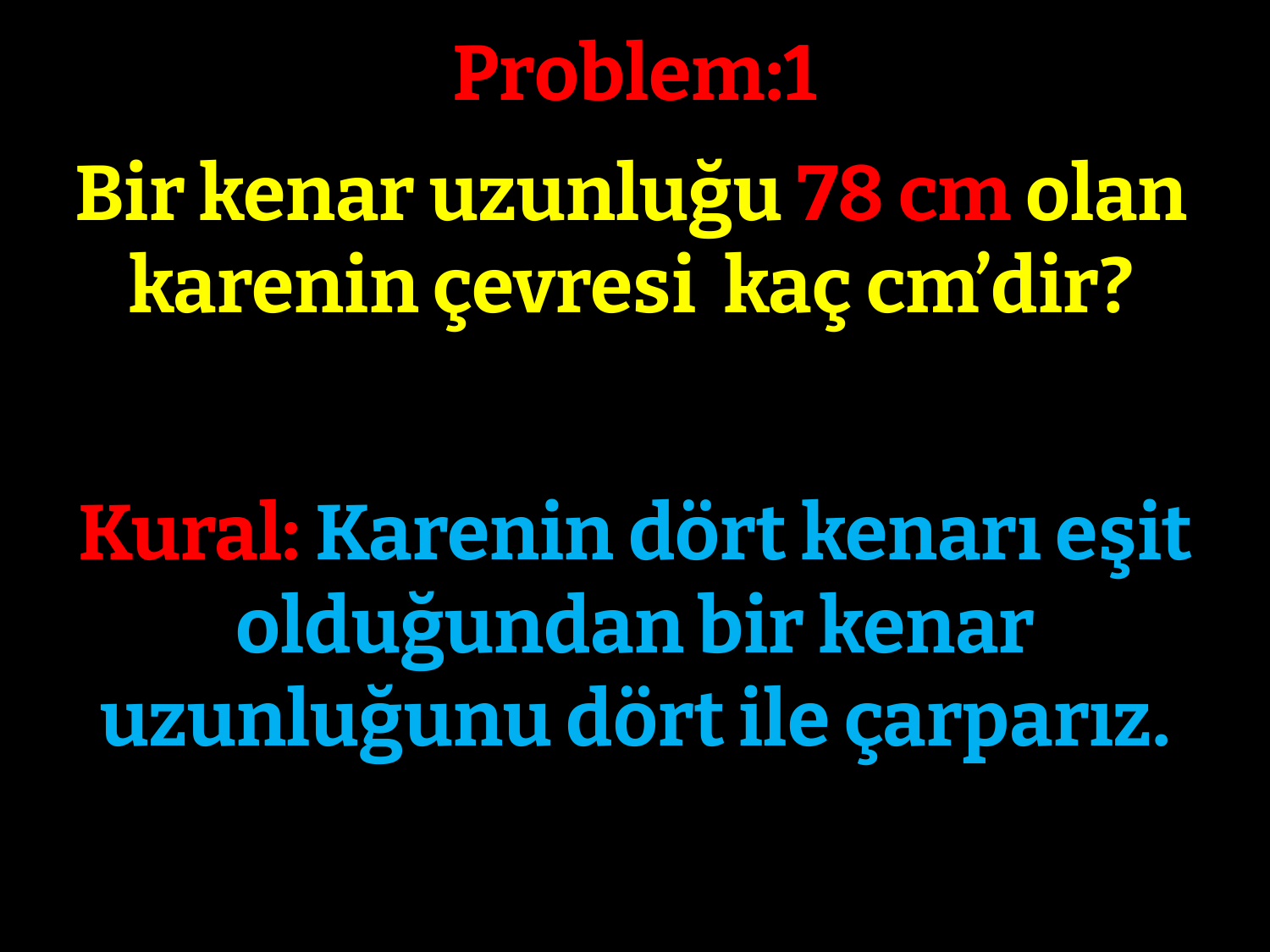

Problem:1
Bir kenar uzunluğu 78 cm olan karenin çevresi  kaç cm’dir?
#
Kural: Karenin dört kenarı eşit olduğundan bir kenar uzunluğunu dört ile çarparız.